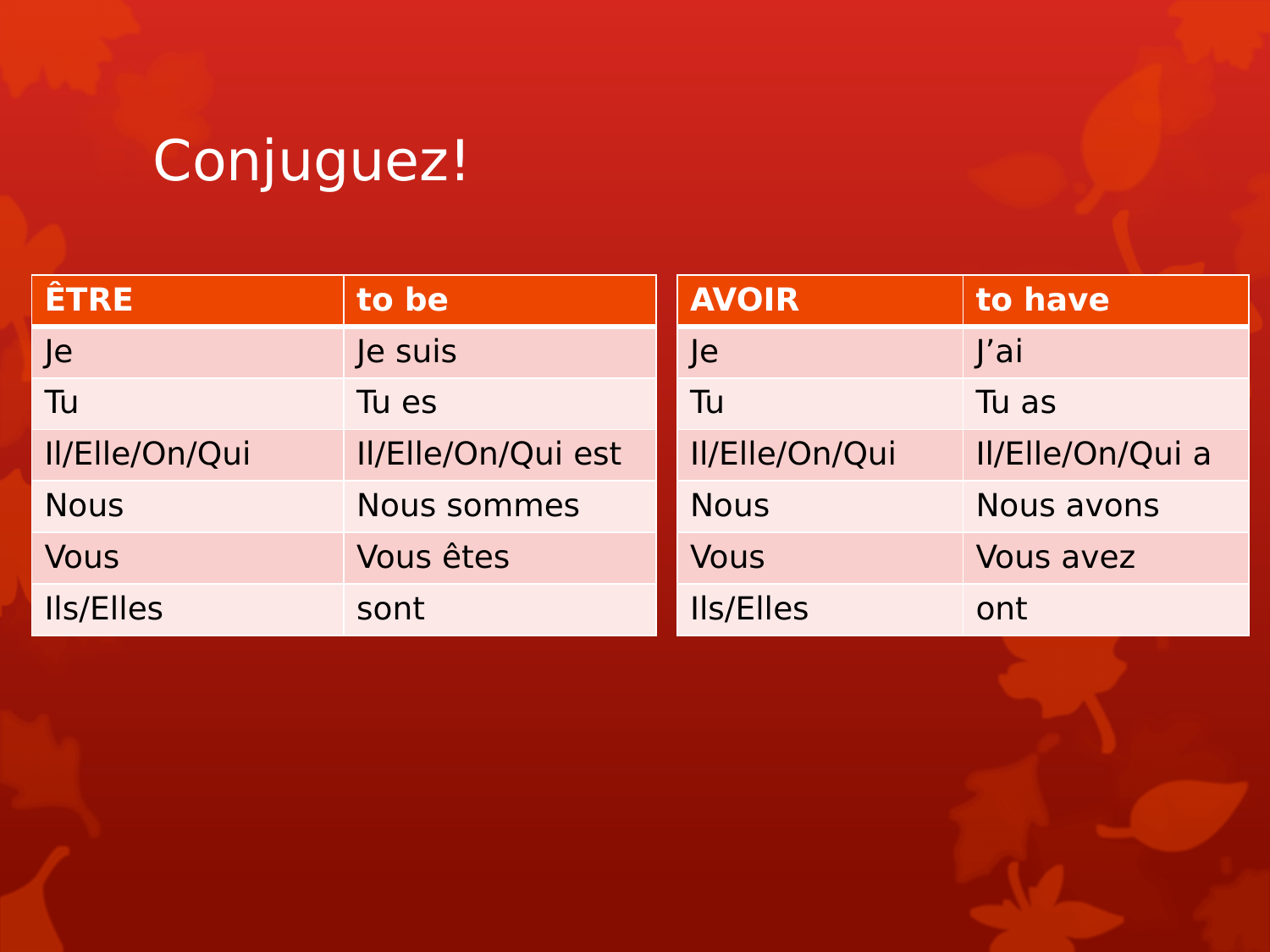

# Conjuguez!
| ÊTRE | to be |
| --- | --- |
| Je | Je suis |
| Tu | Tu es |
| Il/Elle/On/Qui | Il/Elle/On/Qui est |
| Nous | Nous sommes |
| Vous | Vous êtes |
| Ils/Elles | sont |
| AVOIR | to have |
| --- | --- |
| Je | J’ai |
| Tu | Tu as |
| Il/Elle/On/Qui | Il/Elle/On/Qui a |
| Nous | Nous avons |
| Vous | Vous avez |
| Ils/Elles | ont |